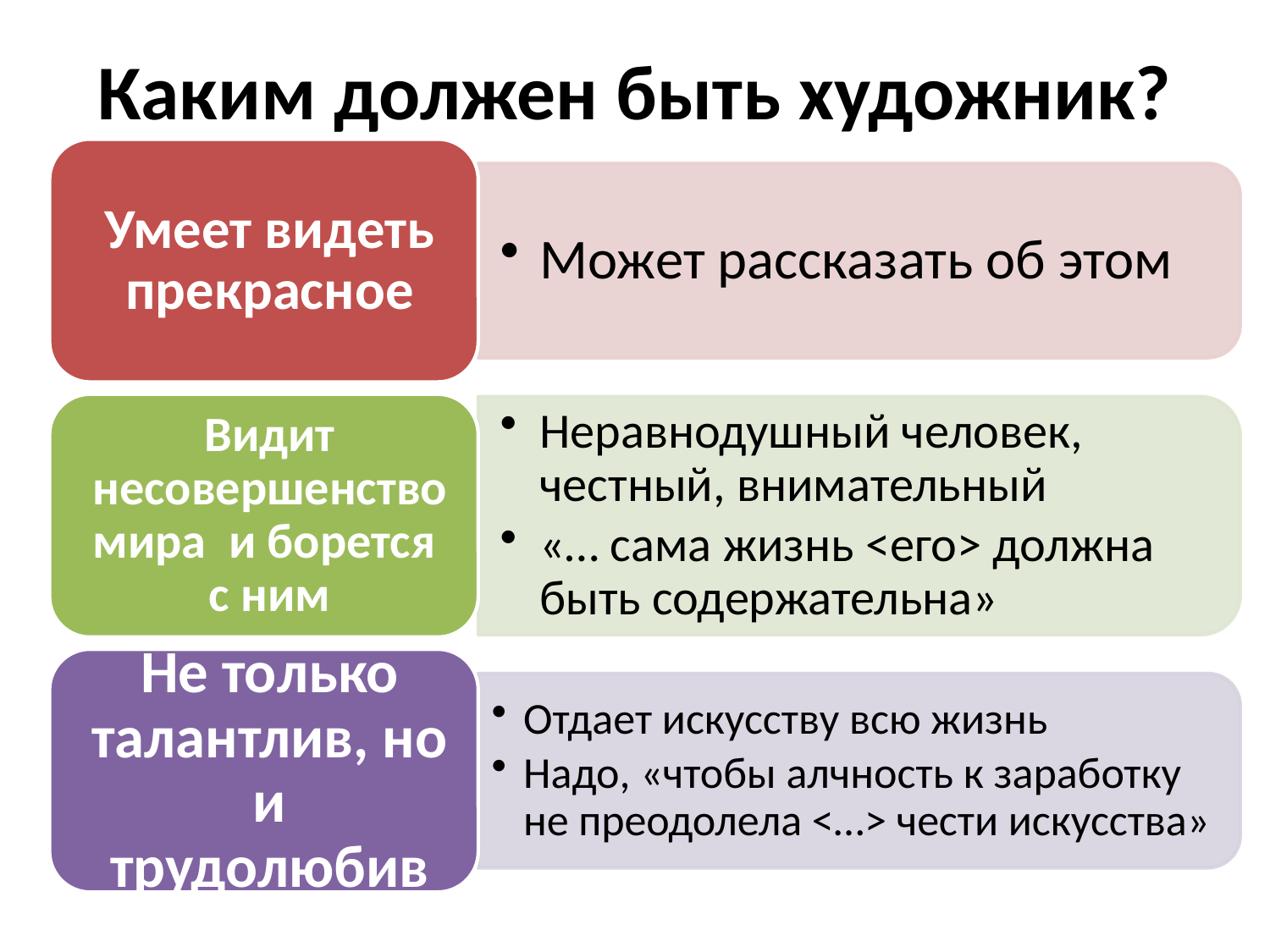

# Каким должен быть художник?
Может рассказать об этом
Умеет видеть прекрасное
Неравнодушный человек, честный, внимательный
«… сама жизнь <его> должна быть содержательна»
Видит несовершенство мира  и борется  с ним
Отдает искусству всю жизнь
Надо, «чтобы алчность к заработку не преодолела <…> чести искусства»
Не только талантлив, но и трудолюбив